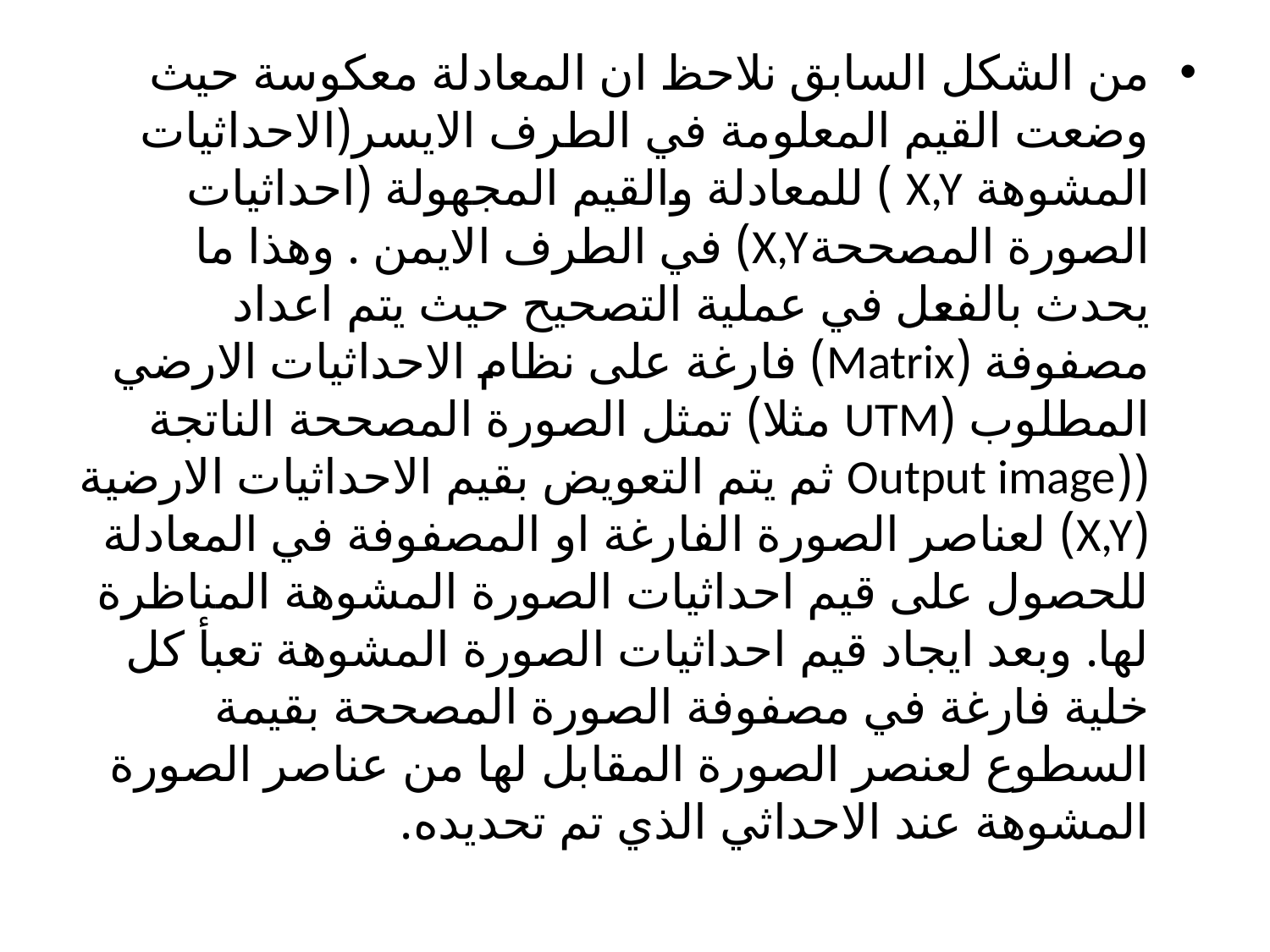

من الشكل السابق نلاحظ ان المعادلة معكوسة حيث وضعت القيم المعلومة في الطرف الايسر(الاحداثيات المشوهة X,Y ) للمعادلة والقيم المجهولة (احداثيات الصورة المصححةX,Y) في الطرف الايمن . وهذا ما يحدث بالفعل في عملية التصحيح حيث يتم اعداد مصفوفة (Matrix) فارغة على نظام الاحداثيات الارضي المطلوب (UTM مثلا) تمثل الصورة المصححة الناتجة ((Output image ثم يتم التعويض بقيم الاحداثيات الارضية (X,Y) لعناصر الصورة الفارغة او المصفوفة في المعادلة للحصول على قيم احداثيات الصورة المشوهة المناظرة لها. وبعد ايجاد قيم احداثيات الصورة المشوهة تعبأ كل خلية فارغة في مصفوفة الصورة المصححة بقيمة السطوع لعنصر الصورة المقابل لها من عناصر الصورة المشوهة عند الاحداثي الذي تم تحديده.